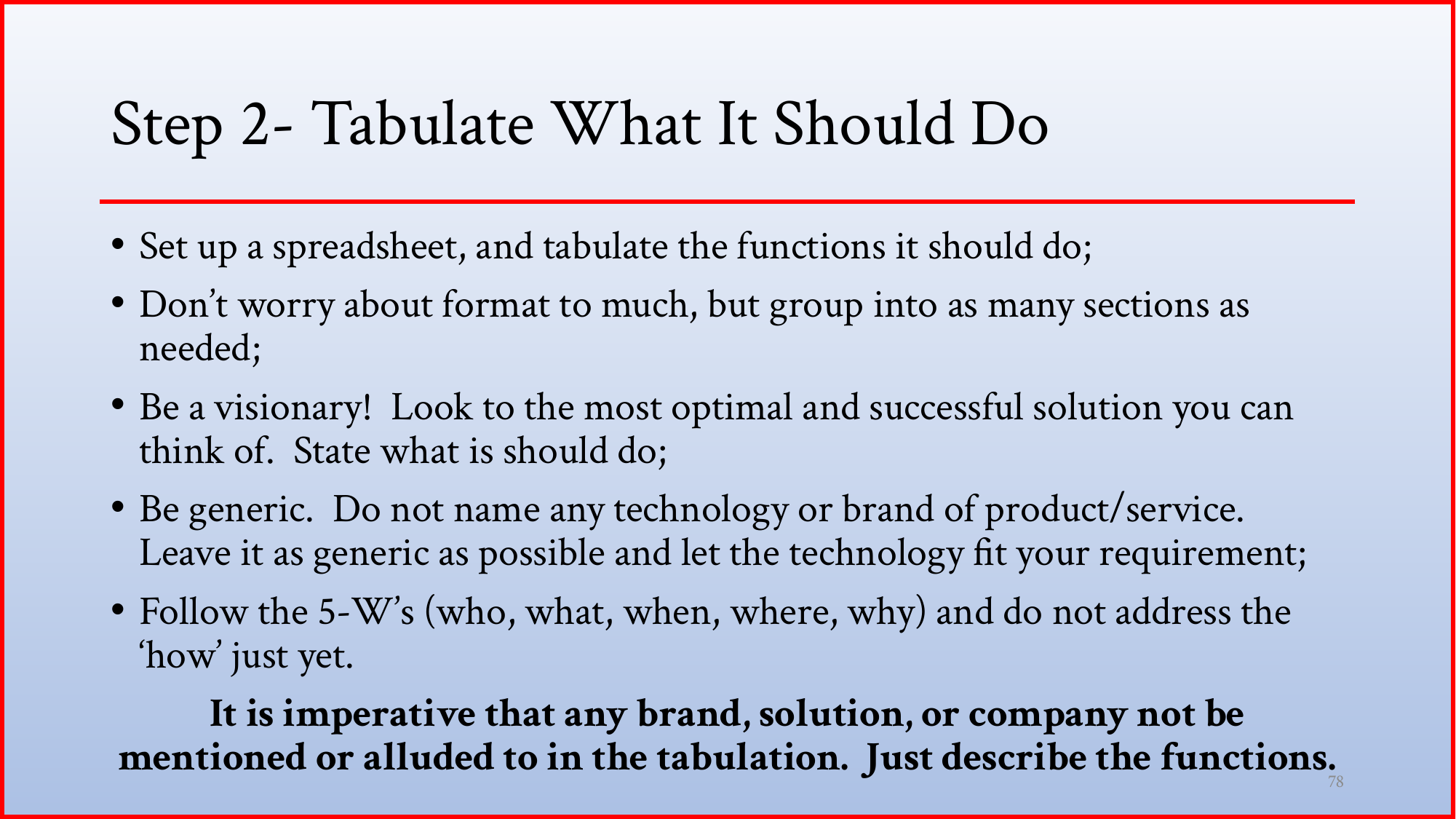

# Step 2- Tabulate What It Should Do
Set up a spreadsheet, and tabulate the functions it should do;
Don’t worry about format to much, but group into as many sections as needed;
Be a visionary!  Look to the most optimal and successful solution you can think of.  State what is should do;
Be generic.  Do not name any technology or brand of product/service.  Leave it as generic as possible and let the technology fit your requirement;
Follow the 5-W’s (who, what, when, where, why) and do not address the ‘how’ just yet.
It is imperative that any brand, solution, or company not be mentioned or alluded to in the tabulation.  Just describe the functions.
78